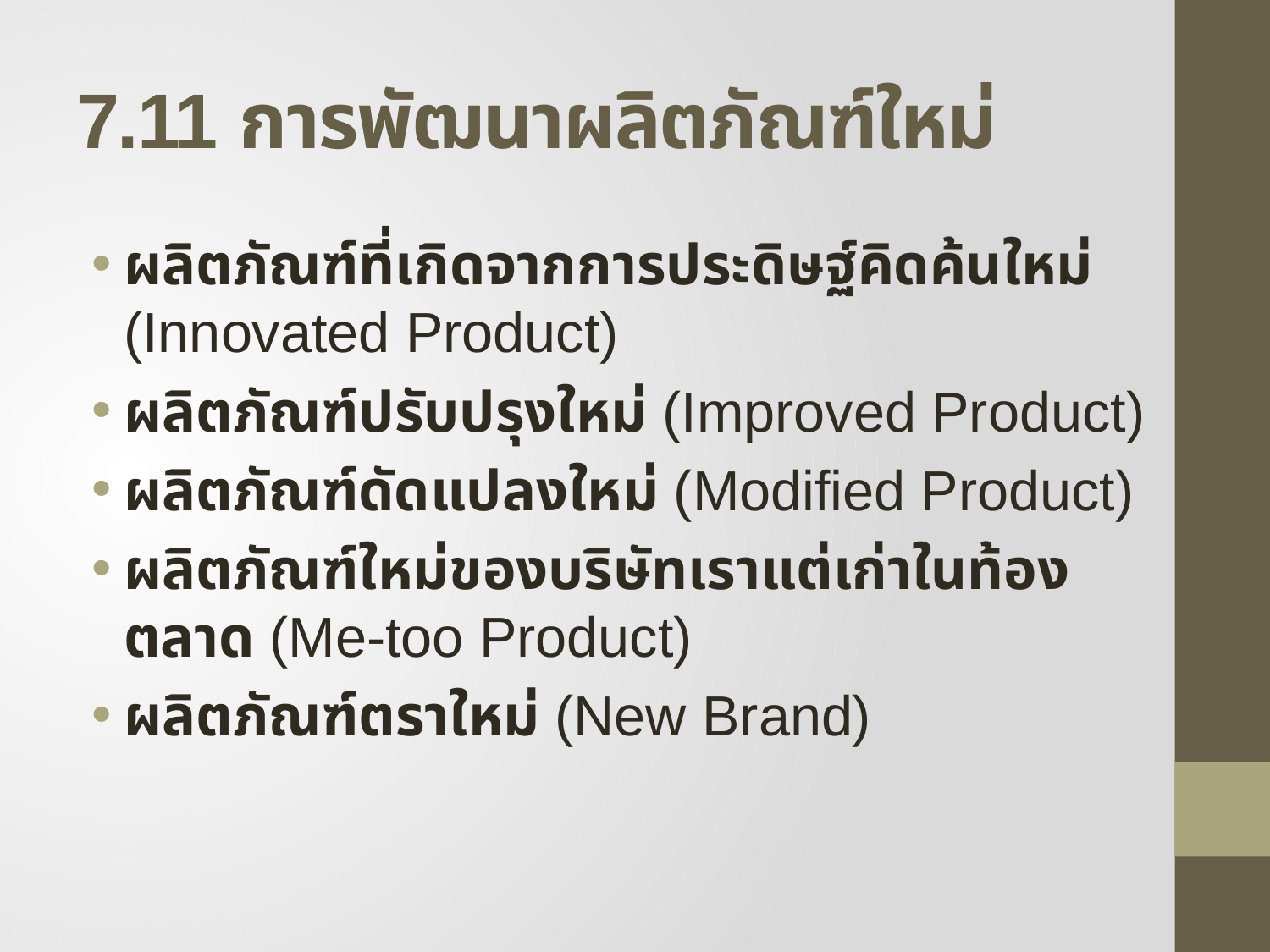

# 7.11 การพัฒนาผลิตภัณฑ์ใหม่
ผลิตภัณฑ์ที่เกิดจากการประดิษฐ์คิดค้นใหม่ (Innovated Product)
ผลิตภัณฑ์ปรับปรุงใหม่ (Improved Product)
ผลิตภัณฑ์ดัดแปลงใหม่ (Modified Product)
ผลิตภัณฑ์ใหม่ของบริษัทเราแต่เก่าในท้องตลาด (Me-too Product)
ผลิตภัณฑ์ตราใหม่ (New Brand)